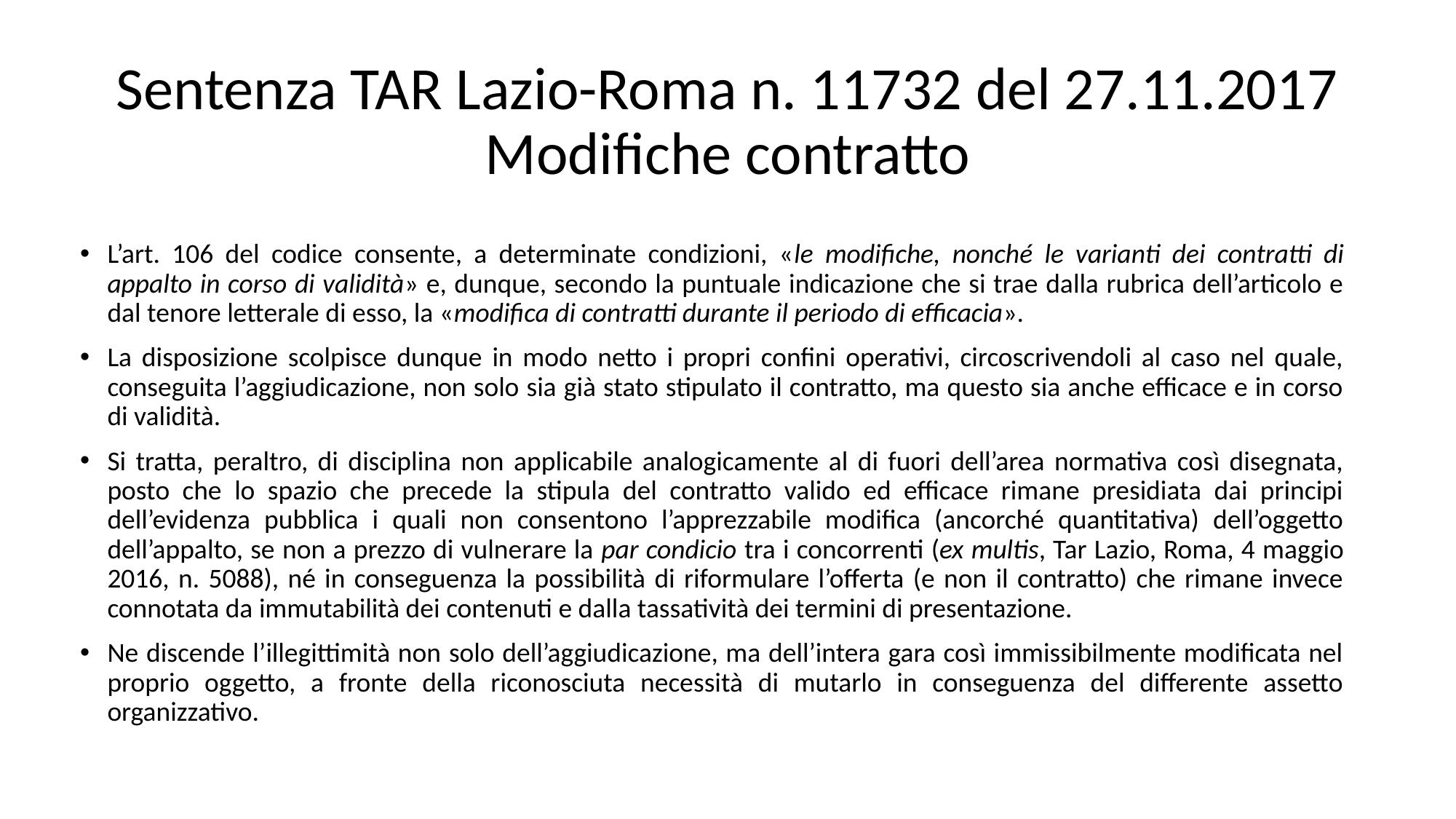

# Sentenza TAR Lazio-Roma n. 11732 del 27.11.2017 Modifiche contratto
L’art. 106 del codice consente, a determinate condizioni, «le modifiche, nonché le varianti dei contratti di appalto in corso di validità» e, dunque, secondo la puntuale indicazione che si trae dalla rubrica dell’articolo e dal tenore letterale di esso, la «modifica di contratti durante il periodo di efficacia».
La disposizione scolpisce dunque in modo netto i propri confini operativi, circoscrivendoli al caso nel quale, conseguita l’aggiudicazione, non solo sia già stato stipulato il contratto, ma questo sia anche efficace e in corso di validità.
Si tratta, peraltro, di disciplina non applicabile analogicamente al di fuori dell’area normativa così disegnata, posto che lo spazio che precede la stipula del contratto valido ed efficace rimane presidiata dai principi dell’evidenza pubblica i quali non consentono l’apprezzabile modifica (ancorché quantitativa) dell’oggetto dell’appalto, se non a prezzo di vulnerare la par condicio tra i concorrenti (ex multis, Tar Lazio, Roma, 4 maggio 2016, n. 5088), né in conseguenza la possibilità di riformulare l’offerta (e non il contratto) che rimane invece connotata da immutabilità dei contenuti e dalla tassatività dei termini di presentazione.
Ne discende l’illegittimità non solo dell’aggiudicazione, ma dell’intera gara così immissibilmente modificata nel proprio oggetto, a fronte della riconosciuta necessità di mutarlo in conseguenza del differente assetto organizzativo.